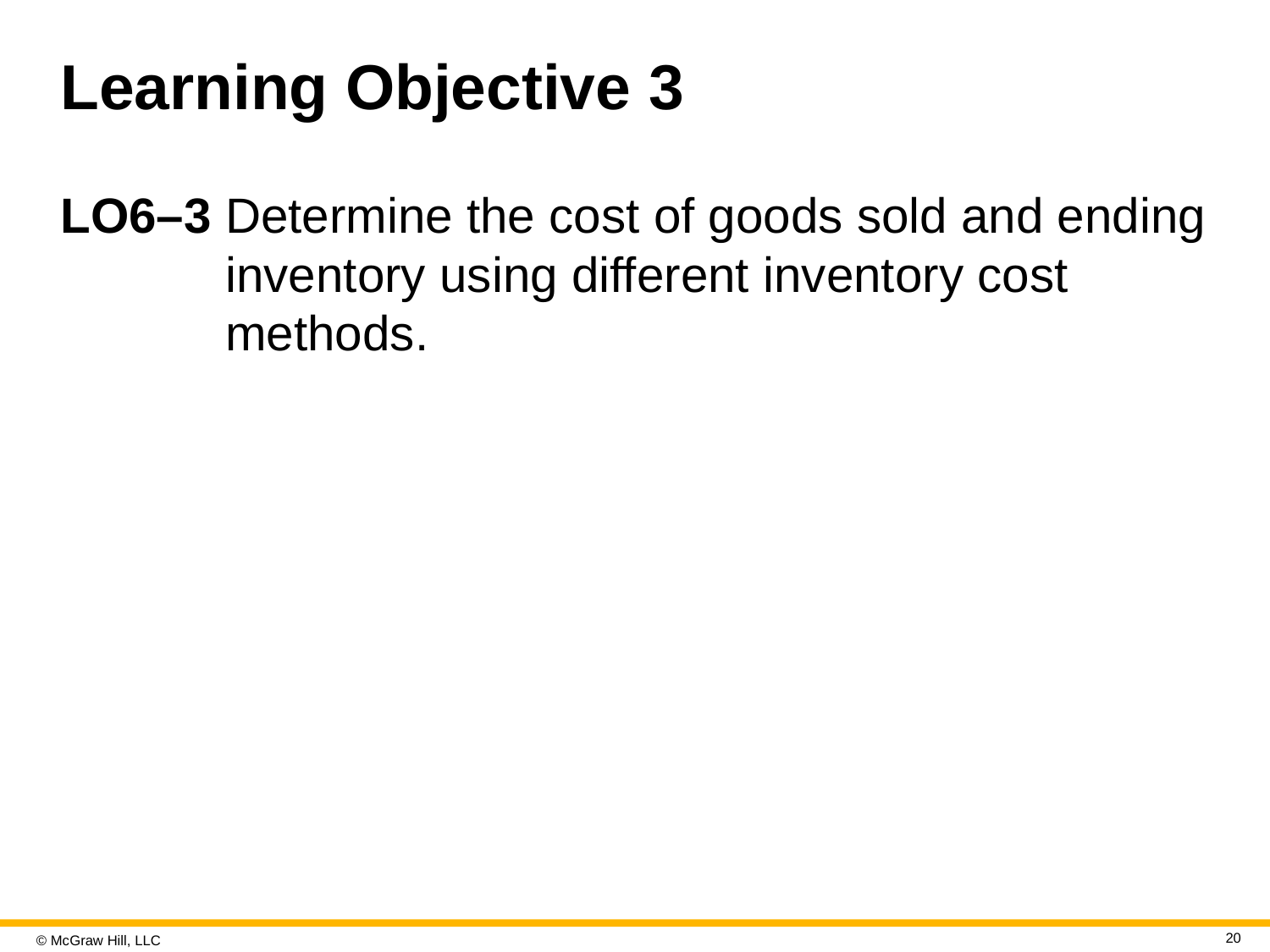

# Learning Objective 3
L O6–3 Determine the cost of goods sold and ending inventory using different inventory cost methods.
20